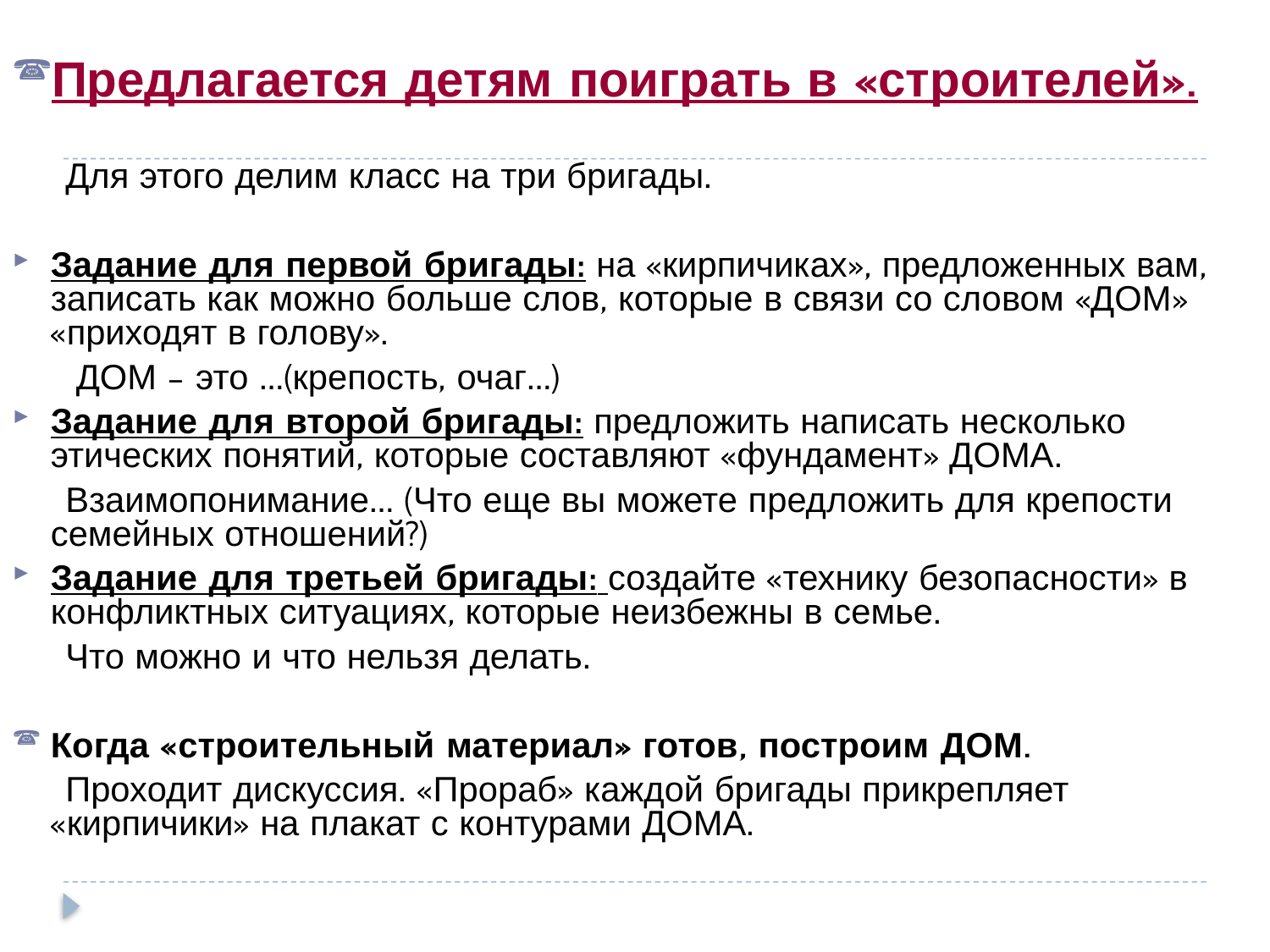

Предлагается детям поиграть в «строителей».

     Для этого делим класс на три бригады.

Задание для первой бригады: на «кирпичиках», предложенных вам, записать как можно больше слов, которые в связи со словом «ДОМ» «приходят в голову».
      ДОМ – это …(крепость, очаг…)
Задание для второй бригады: предложить написать несколько этических понятий, которые составляют «фундамент» ДОМА.
     Взаимопонимание… (Что еще вы можете предложить для крепости семейных отношений?)
Задание для третьей бригады: создайте «технику безопасности» в конфликтных ситуациях, которые неизбежны в семье.
     Что можно и что нельзя делать.

Когда «строительный материал» готов, построим ДОМ.
     Проходит дискуссия. «Прораб» каждой бригады прикрепляет «кирпичики» на плакат с контурами ДОМА.